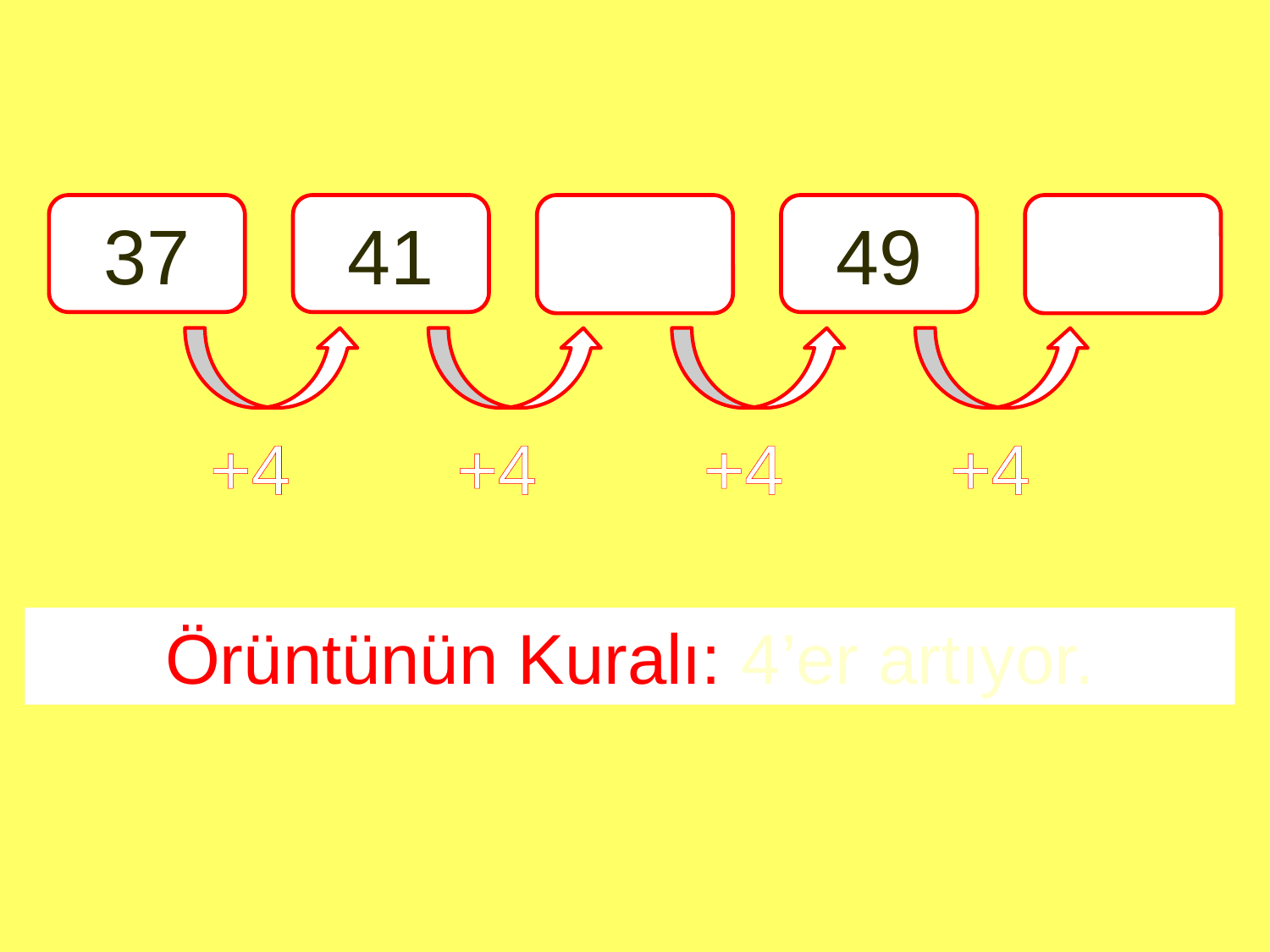

37
41

49

+4
+4
+4
+4
Örüntünün Kuralı: 4’er artıyor.